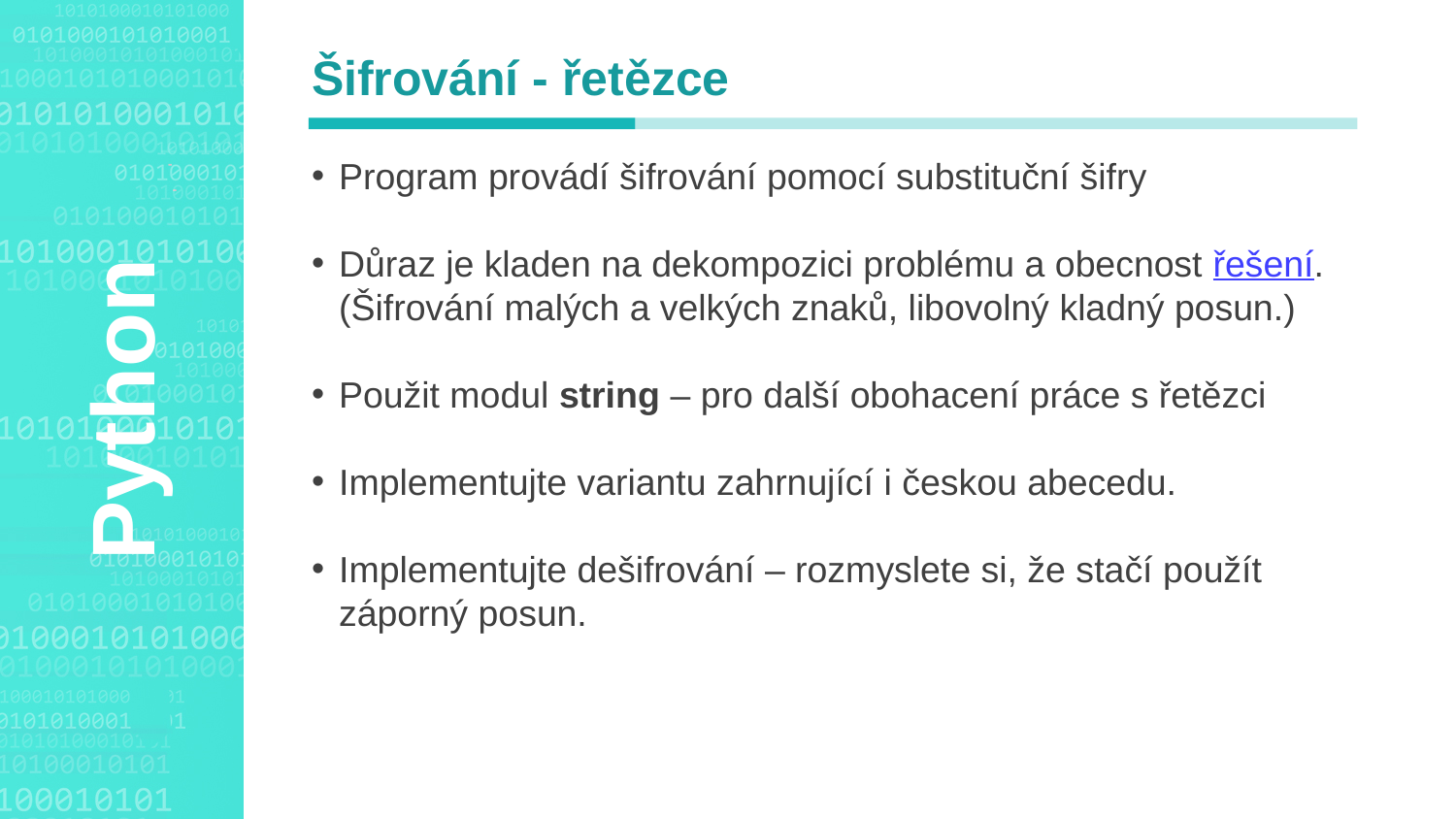

Šifrování - řetězce
Program provádí šifrování pomocí substituční šifry

Důraz je kladen na dekompozici problému a obecnost řešení.
(Šifrování malých a velkých znaků, libovolný kladný posun.)

Použit modul string – pro další obohacení práce s řetězci

Implementujte variantu zahrnující i českou abecedu.

Implementujte dešifrování – rozmyslete si, že stačí použít záporný posun.

Agenda Style

Python